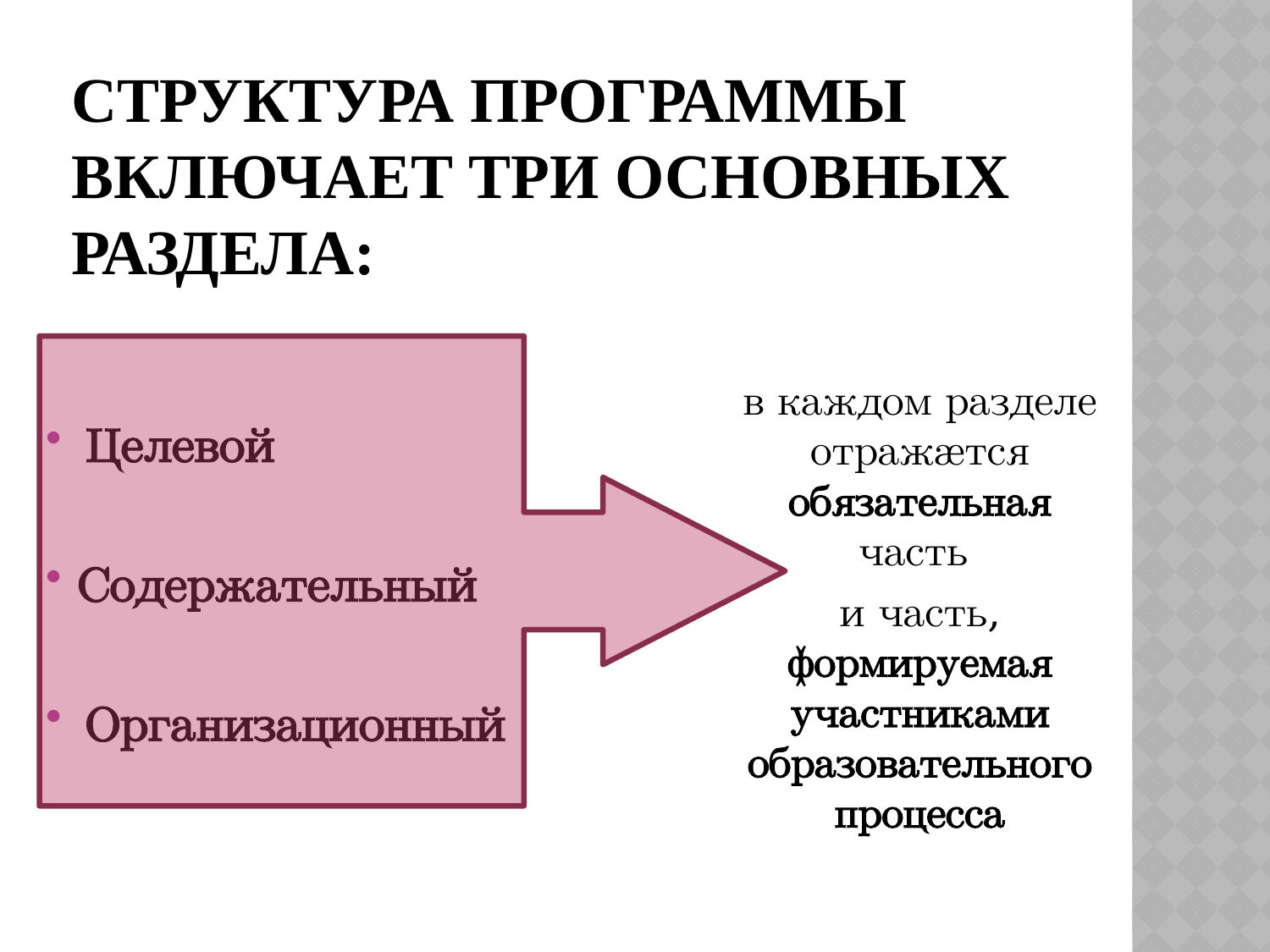

# Структура Программы включает три основных раздела:

в каждом разделе отражается обязательная часть
и часть, формируемая участниками образовательного процесса

Целевой

 Содержательный

Организационный